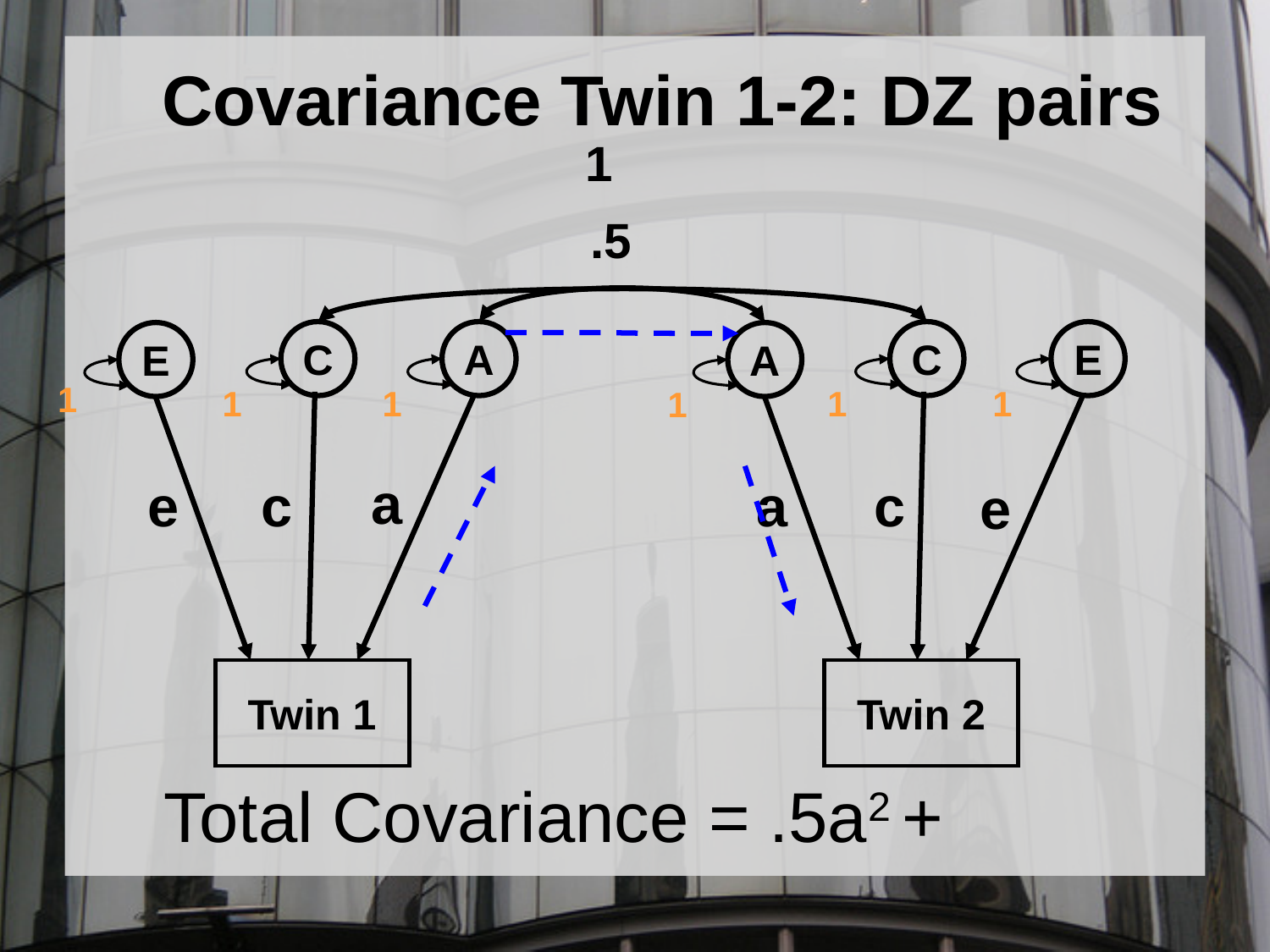

Covariance Twin 1-2: DZ pairs
1
.5
C
A
C
E
E
A
1
1
1
1
1
1

a
e
c
a
c

e
Twin 1
Twin 2
Total Covariance = .5a2 +